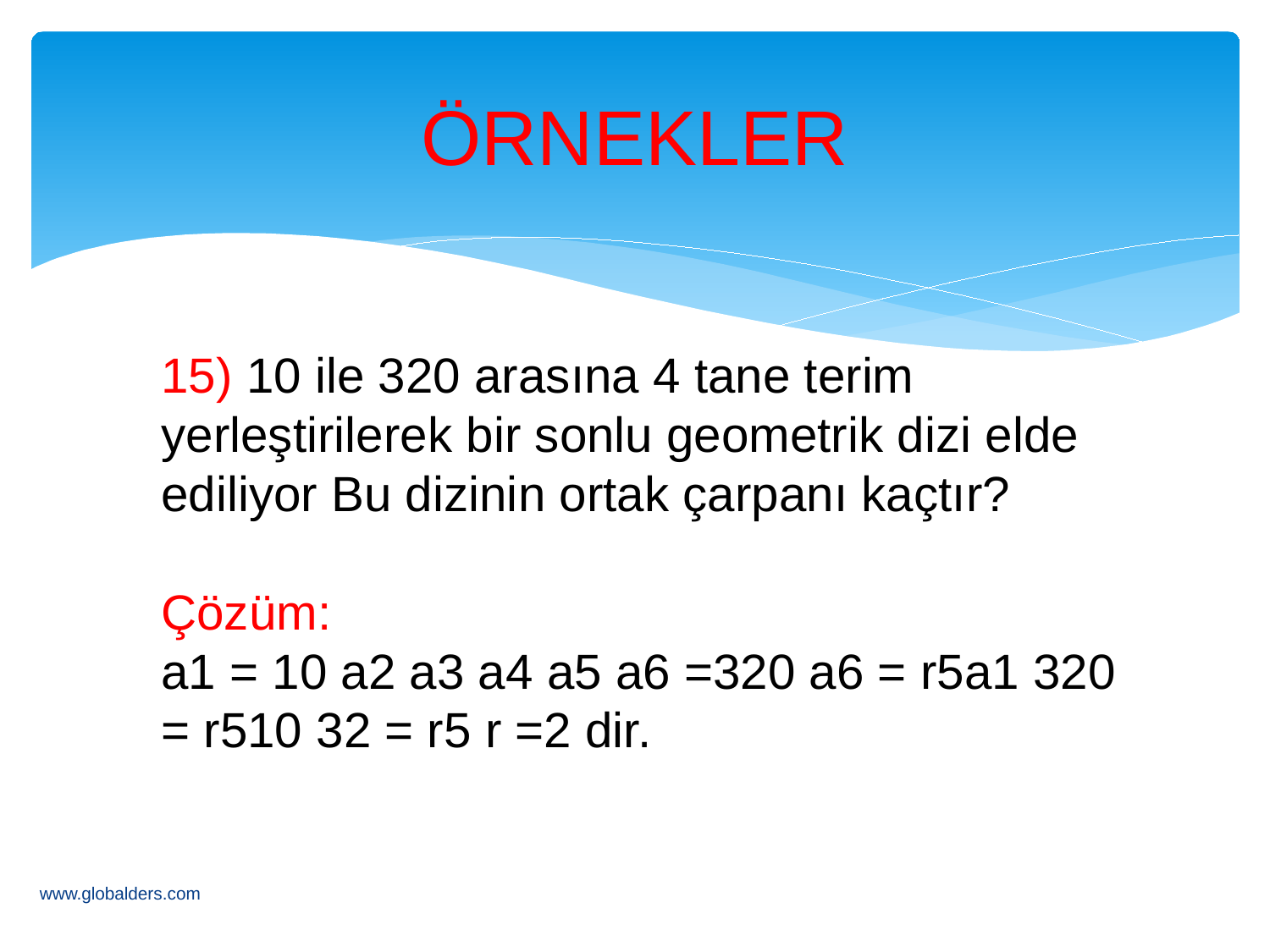

# ÖRNEKLER
15) 10 ile 320 arasına 4 tane terim yerleştirilerek bir sonlu geometrik dizi elde ediliyor Bu dizinin ortak çarpanı kaçtır?
Çözüm:
a1 = 10 a2 a3 a4 a5 a6 =320 a6 = r5a1 320 = r510 32 = r5 r =2 dir.
www.globalders.com